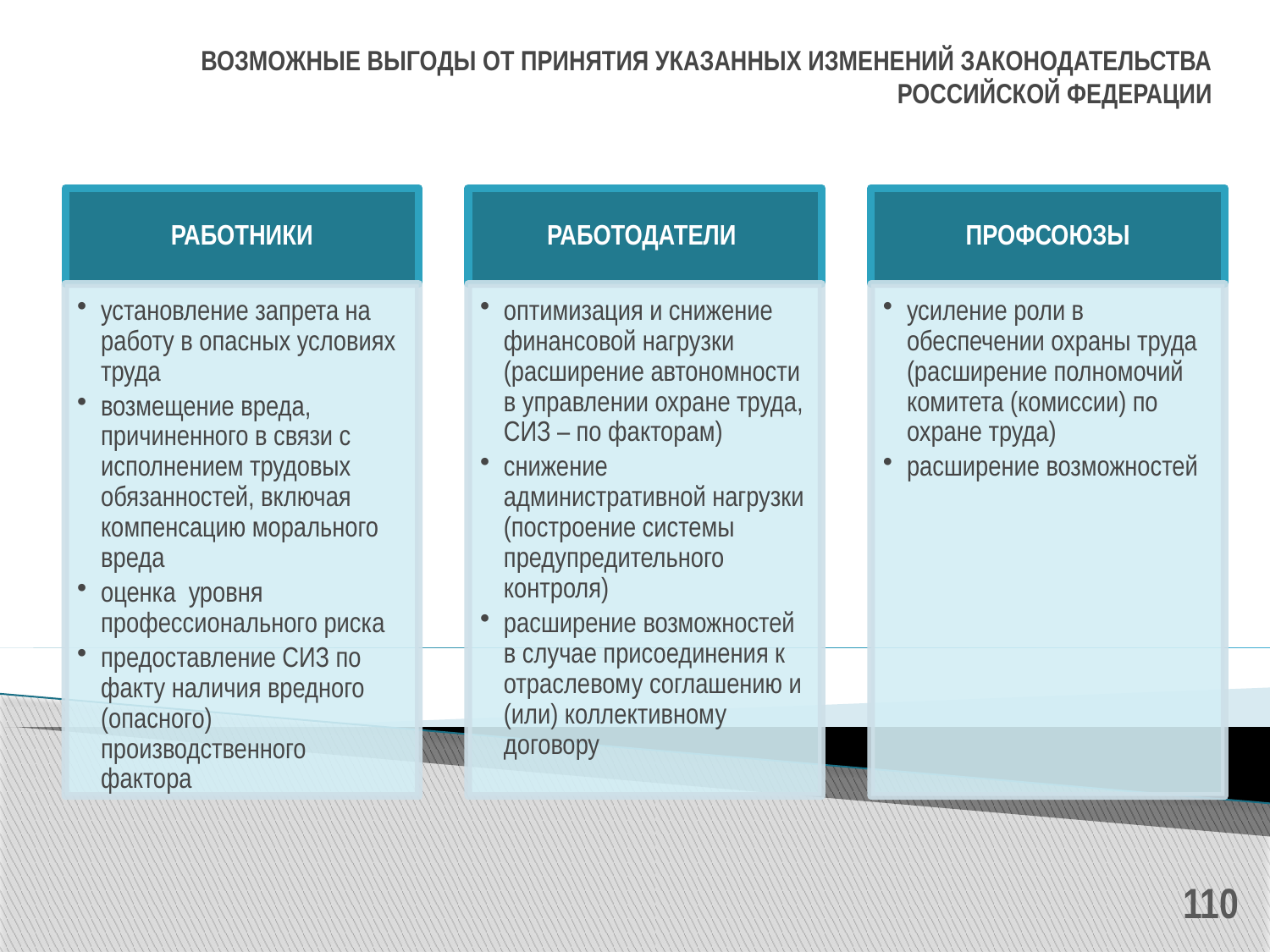

# ВОЗМОЖНЫЕ ВЫГОДЫ ОТ ПРИНЯТИЯ УКАЗАННЫХ ИЗМЕНЕНИЙ ЗАКОНОДАТЕЛЬСТВА РОССИЙСКОЙ ФЕДЕРАЦИИ
РАБОТНИКИ
установление запрета на работу в опасных условиях труда
возмещение вреда, причиненного в связи с исполнением трудовых обязанностей, включая компенсацию морального вреда
оценка  уровня профессионального риска
предоставление СИЗ по факту наличия вредного (опасного) производственного фактора
РАБОТОДАТЕЛИ
оптимизация и снижение финансовой нагрузки (расширение автономности в управлении охране труда, СИЗ – по факторам)
снижение административной нагрузки (построение системы предупредительного контроля)
расширение возможностей в случае присоединения к отраслевому соглашению и (или) коллективному договору
ПРОФСОЮЗЫ
усиление роли в обеспечении охраны труда (расширение полномочий комитета (комиссии) по охране труда)
расширение возможностей
110